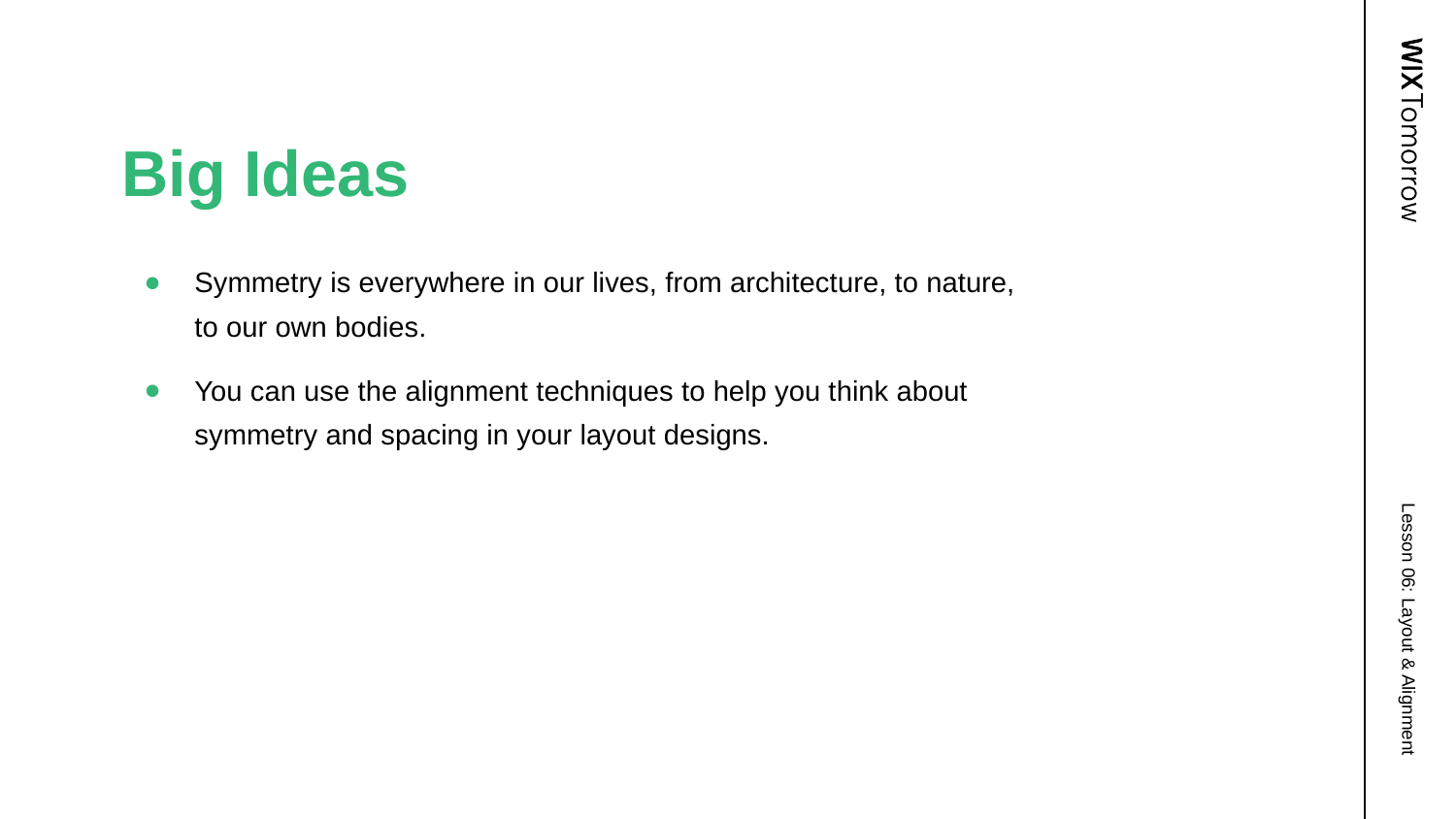

# Big Ideas
Symmetry is everywhere in our lives, from architecture, to nature, to our own bodies.
You can use the alignment techniques to help you think about symmetry and spacing in your layout designs.